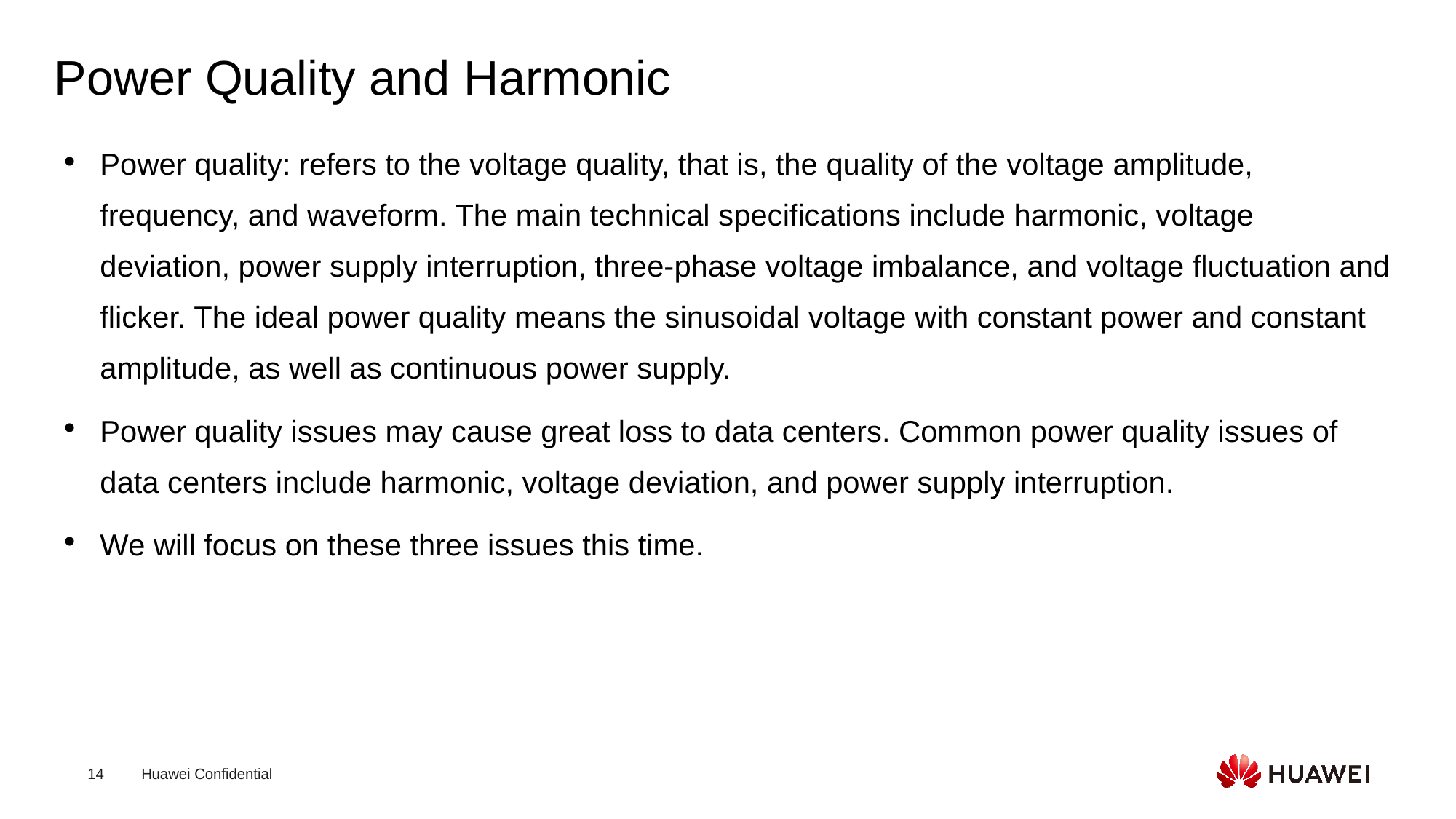

# Power Quality and Harmonic
Power quality: refers to the voltage quality, that is, the quality of the voltage amplitude, frequency, and waveform. The main technical specifications include harmonic, voltage deviation, power supply interruption, three-phase voltage imbalance, and voltage fluctuation and flicker. The ideal power quality means the sinusoidal voltage with constant power and constant amplitude, as well as continuous power supply.
Power quality issues may cause great loss to data centers. Common power quality issues of data centers include harmonic, voltage deviation, and power supply interruption.
We will focus on these three issues this time.